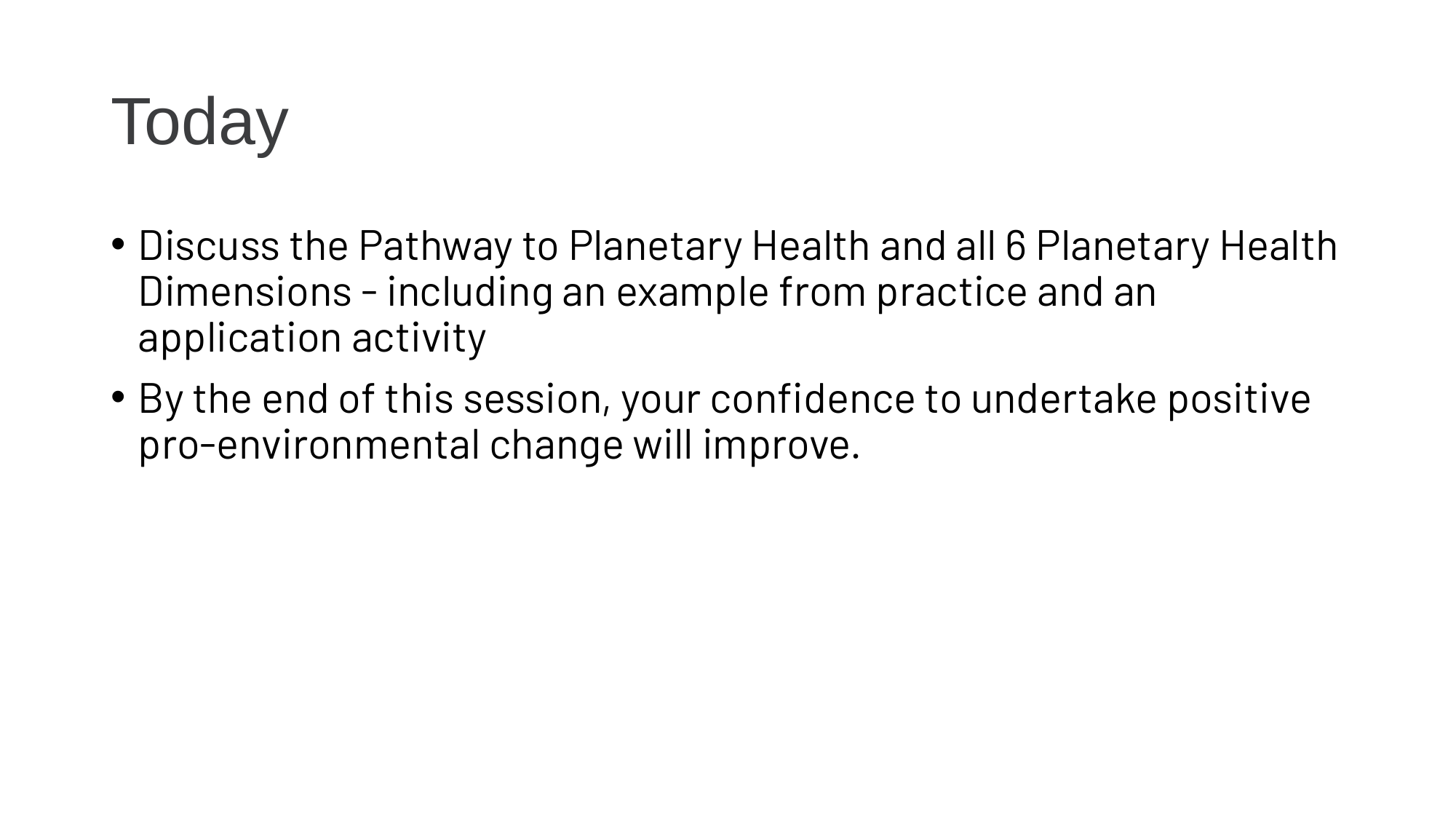

# Today
Discuss the Pathway to Planetary Health and all 6 Planetary Health Dimensions - including an example from practice and an application activity
By the end of this session, your confidence to undertake positive pro-environmental change will improve.